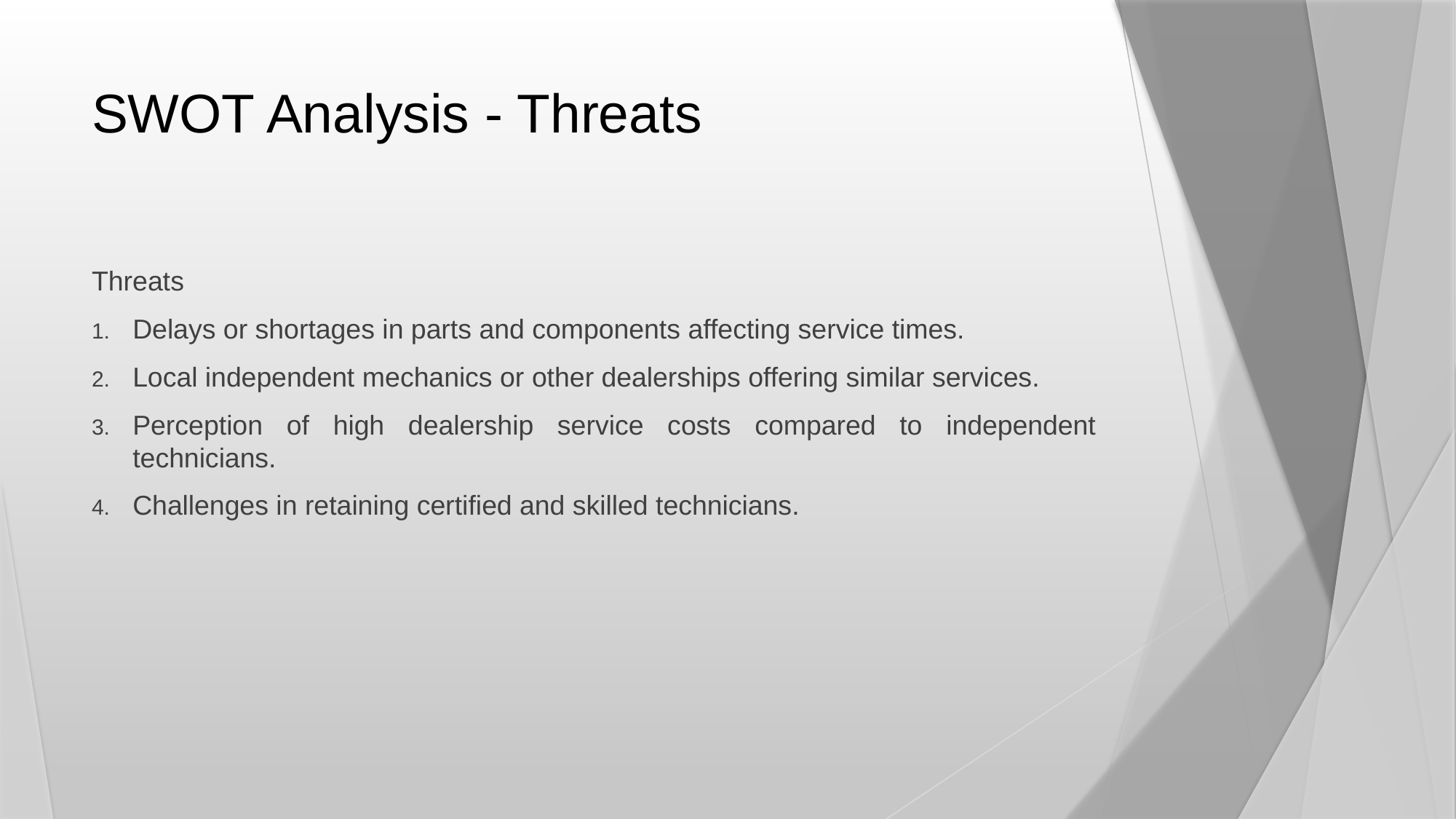

# SWOT Analysis - Threats
Threats
Delays or shortages in parts and components affecting service times.
Local independent mechanics or other dealerships offering similar services.
Perception of high dealership service costs compared to independent technicians.
Challenges in retaining certified and skilled technicians.